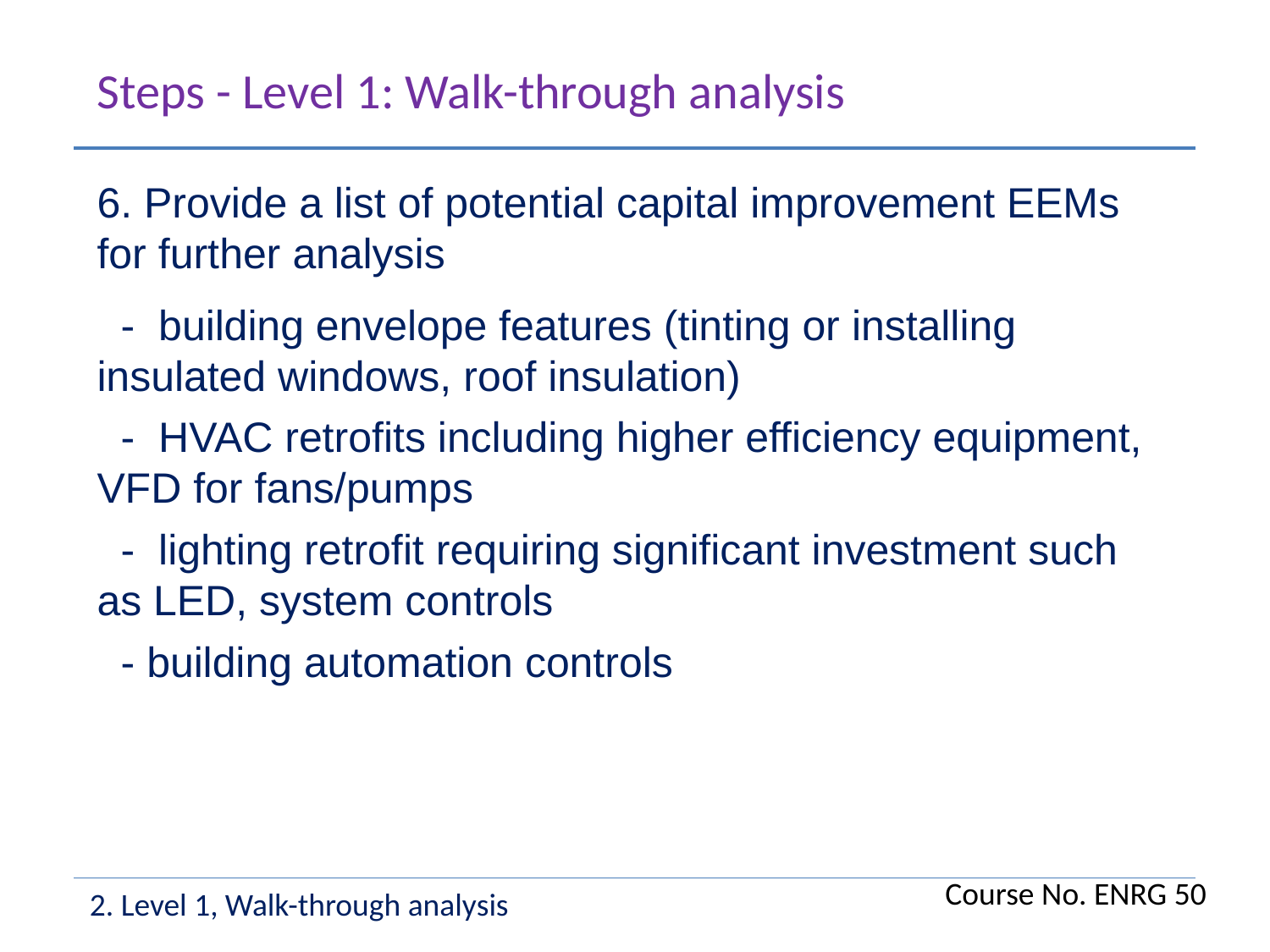

Steps - Level 1: Walk-through analysis
6. Provide a list of potential capital improvement EEMs for further analysis
  -  building envelope features (tinting or installing insulated windows, roof insulation)
  -  HVAC retrofits including higher efficiency equipment, VFD for fans/pumps
  -  lighting retrofit requiring significant investment such as LED, system controls
  - building automation controls
Course No. ENRG 50
2. Level 1, Walk-through analysis